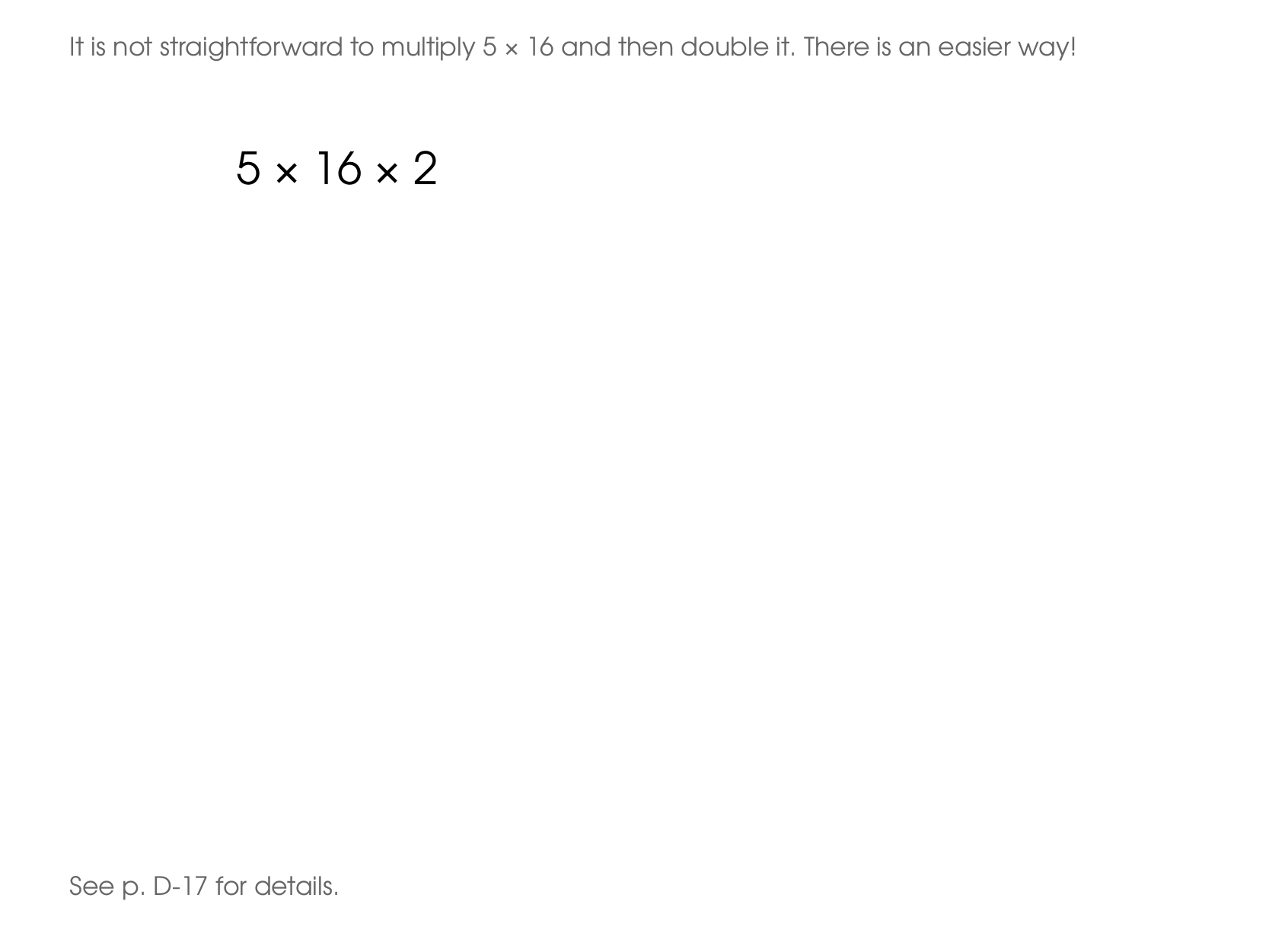

It is not straightforward to multiply 5 × 16 and then double it. There is an easier way!
5 × 16 × 2
See p. D-17 for details.